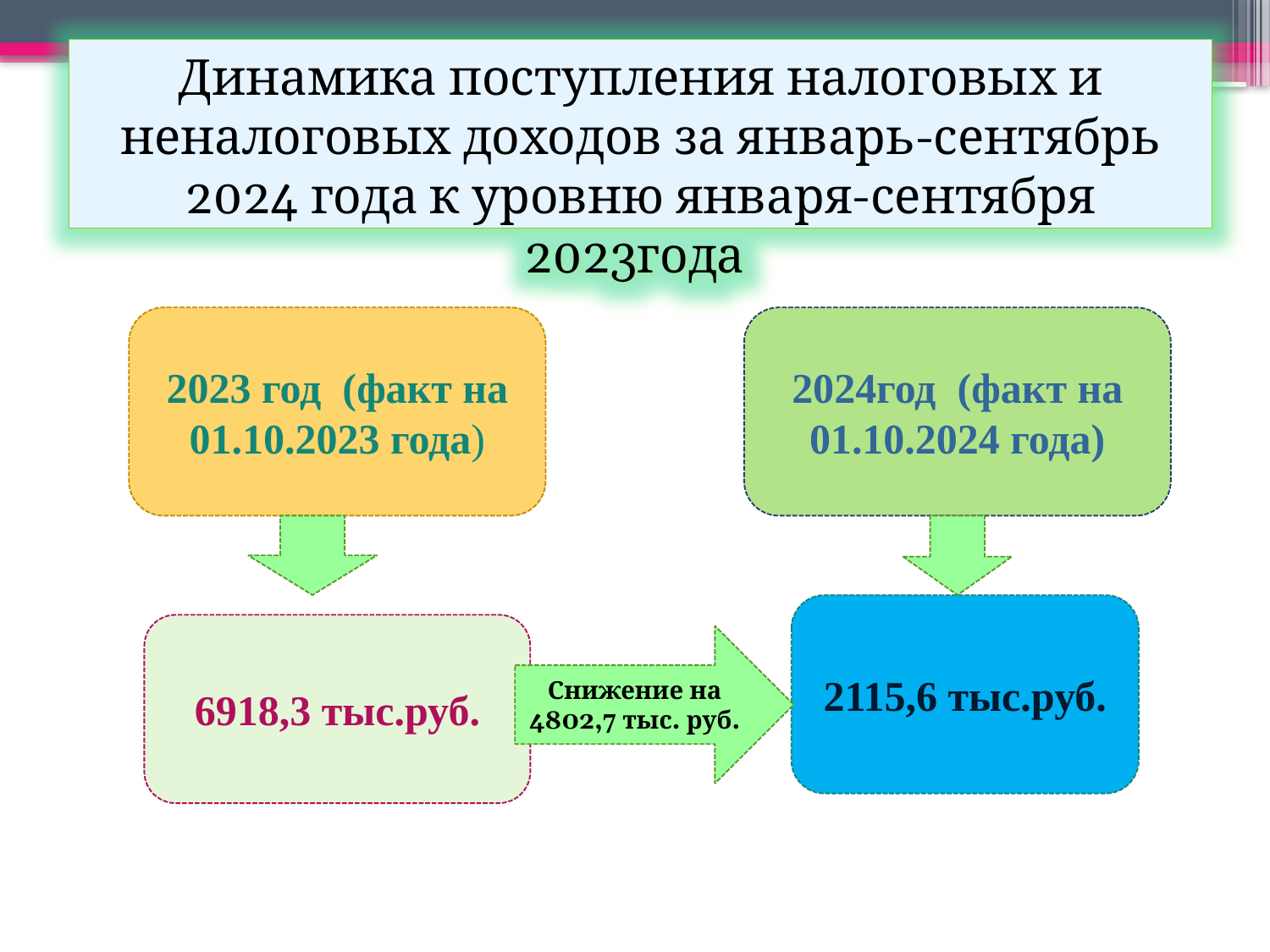

Динамика поступления налоговых и неналоговых доходов за январь-сентябрь 2024 года к уровню января-сентября 2023года
2023 год  (факт на 01.10.2023 года)
2024год  (факт на 01.10.2024 года)

2115,6 тыс.руб.
6918,3 тыс.руб.
Снижение на 4802,7 тыс. руб.